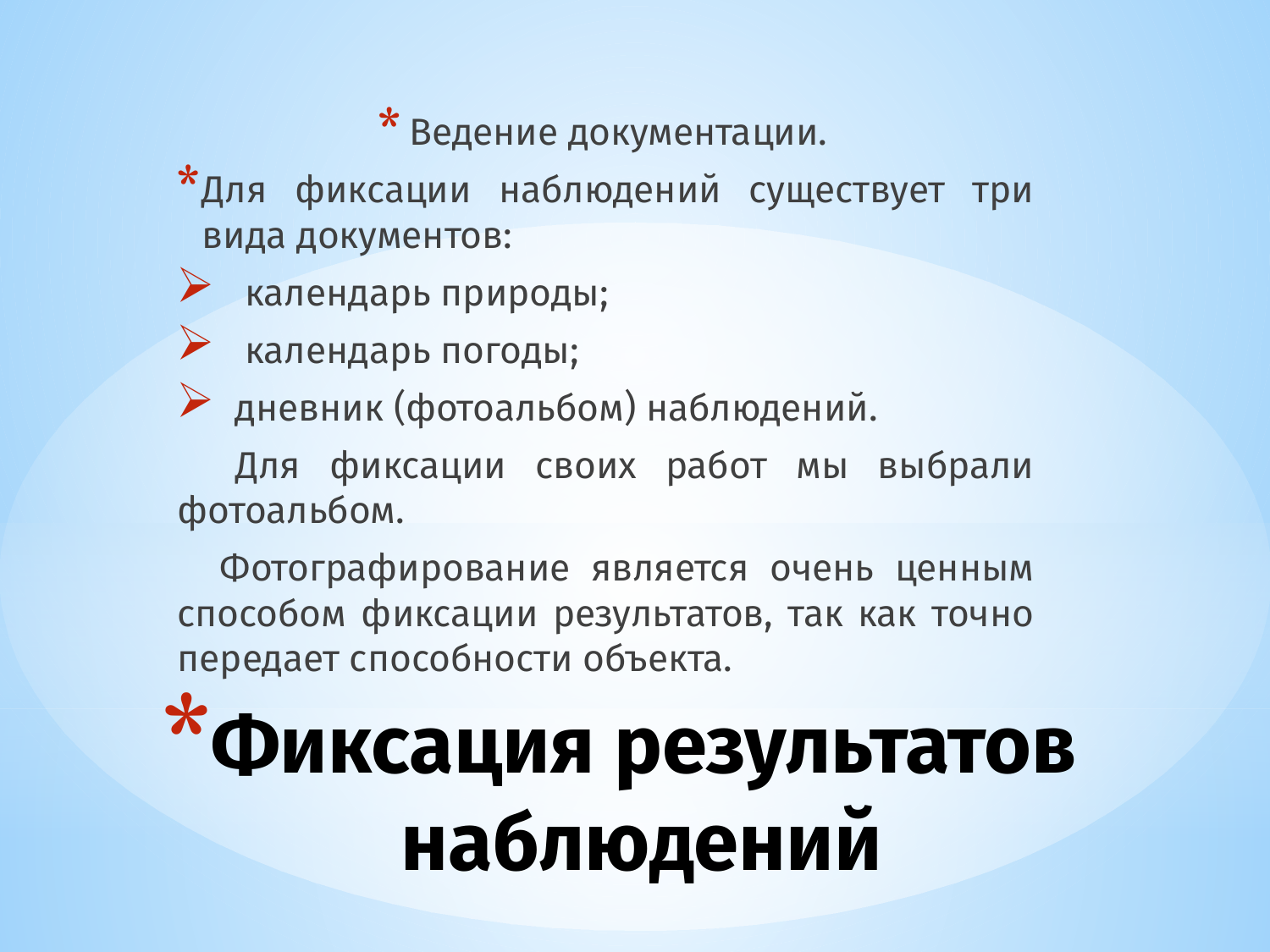

Ведение документации.
Для фиксации наблюдений существует три вида документов:
   календарь природы;
   календарь погоды;
  дневник (фотоальбом) наблюдений.
  Для фиксации своих работ мы выбрали фотоальбом.
  Фотографирование является очень ценным способом фиксации результатов, так как точно передает способности объекта.

# Фиксация результатов наблюдений